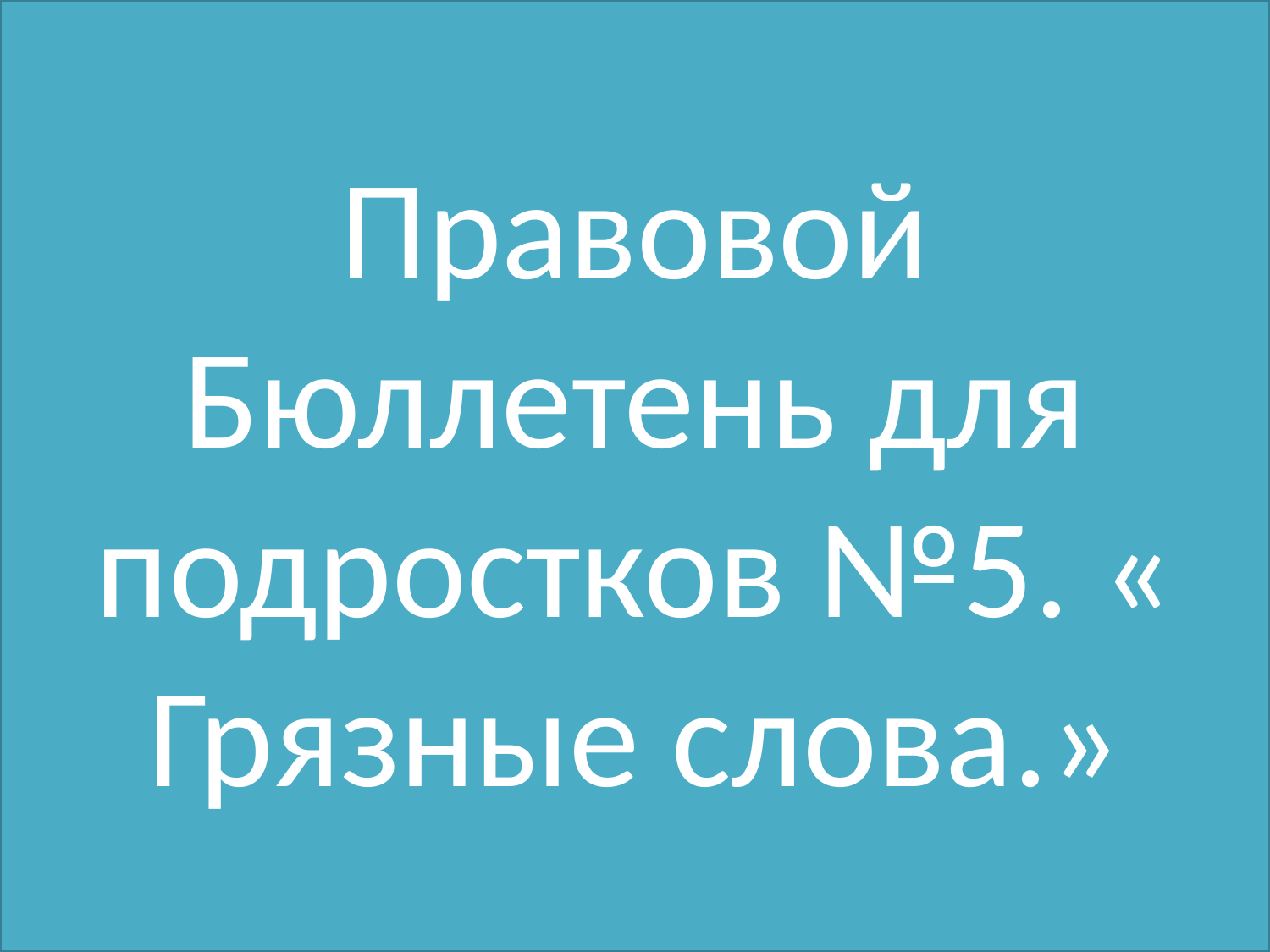

# Правовой Бюллетень для подростков №5. « Грязные слова.»
www.sliderpoint.org